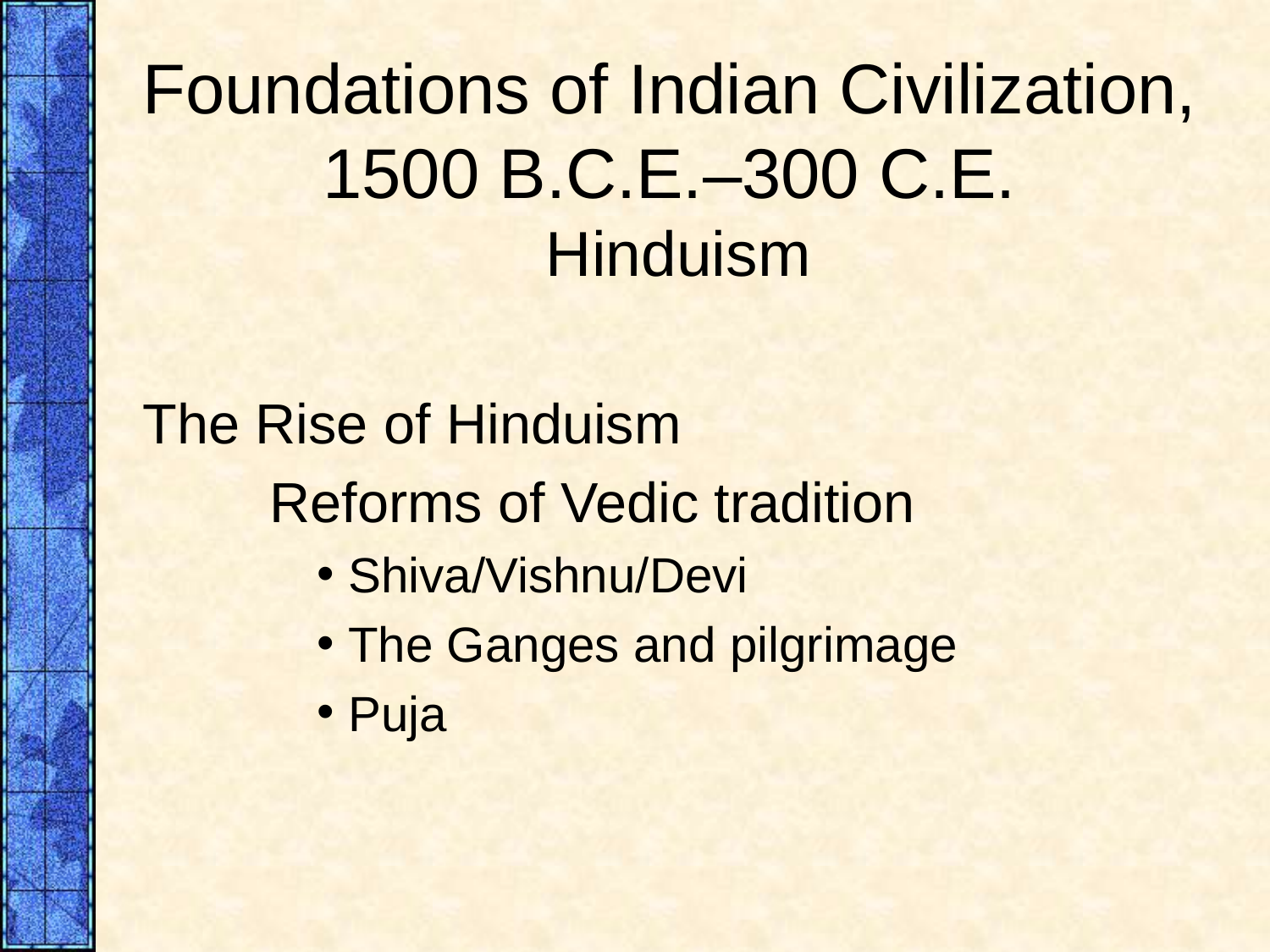

# Foundations of Indian Civilization, 1500 B.C.E.–300 C.E. Hinduism
The Rise of Hinduism
	Reforms of Vedic tradition
 Shiva/Vishnu/Devi
 The Ganges and pilgrimage
 Puja